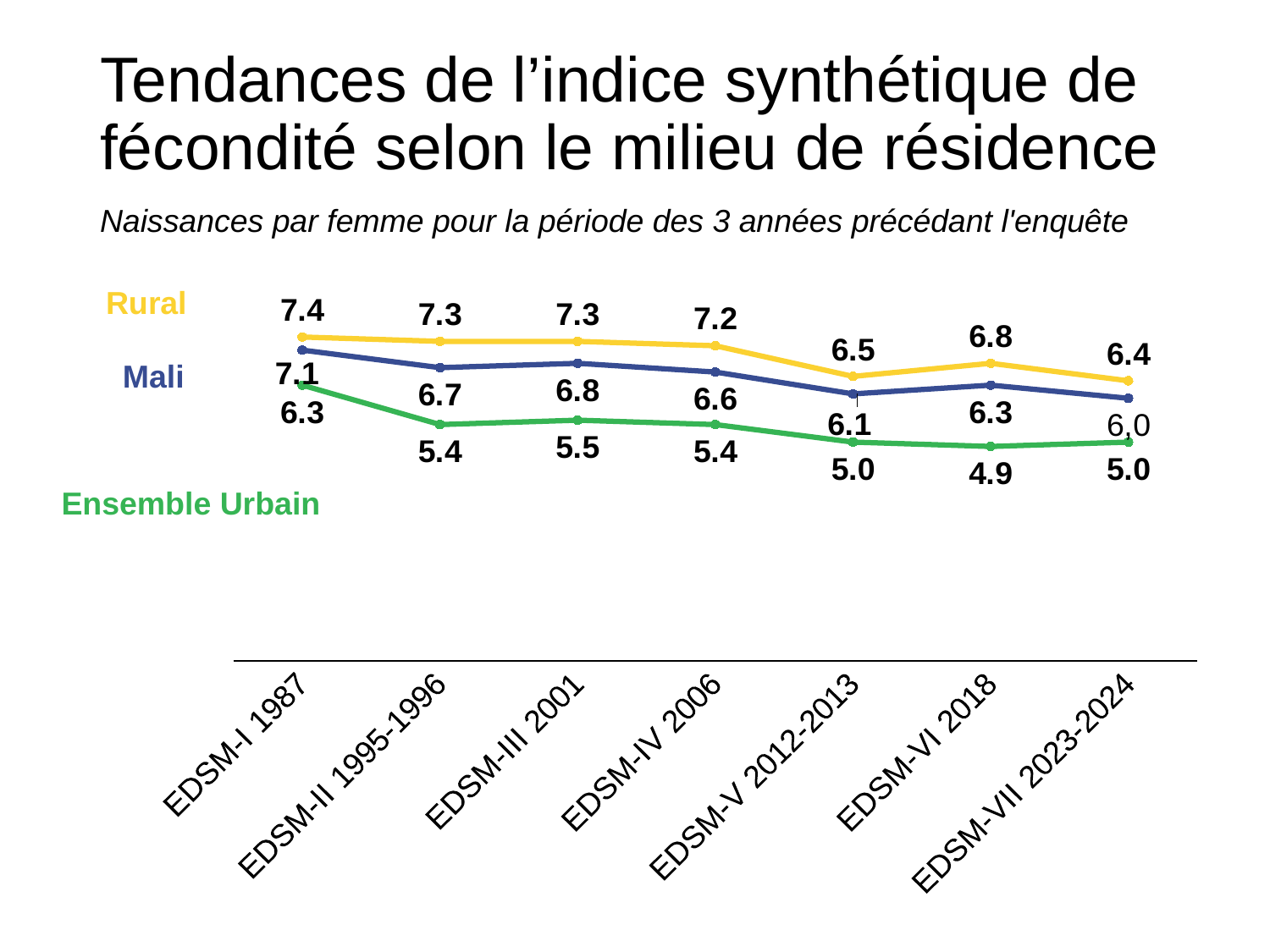

# Tendances de l’indice synthétique de fécondité selon le milieu de résidence
Naissances par femme pour la période des 3 années précédant l'enquête
Rural

### Chart

| Category | Mali | Urbain | Rural |
|---|---|---|---|
| EDSM-I 1987 | 7.1 | 6.3 | 7.4 |
| EDSM-II 1995-1996 | 6.7 | 5.4 | 7.3 |
| EDSM-III 2001 | 6.8 | 5.5 | 7.3 |
| EDSM-IV 2006 | 6.6 | 5.4 | 7.2 |
| EDSM-V 2012-2013 | 6.1 | 5.0 | 6.5 |
| EDSM-VI 2018 | 6.3 | 4.9 | 6.8 |
| EDSM-VII 2023-2024 | 6.0 | 5.0 | 6.4 |
Mali
 Ensemble Urbain